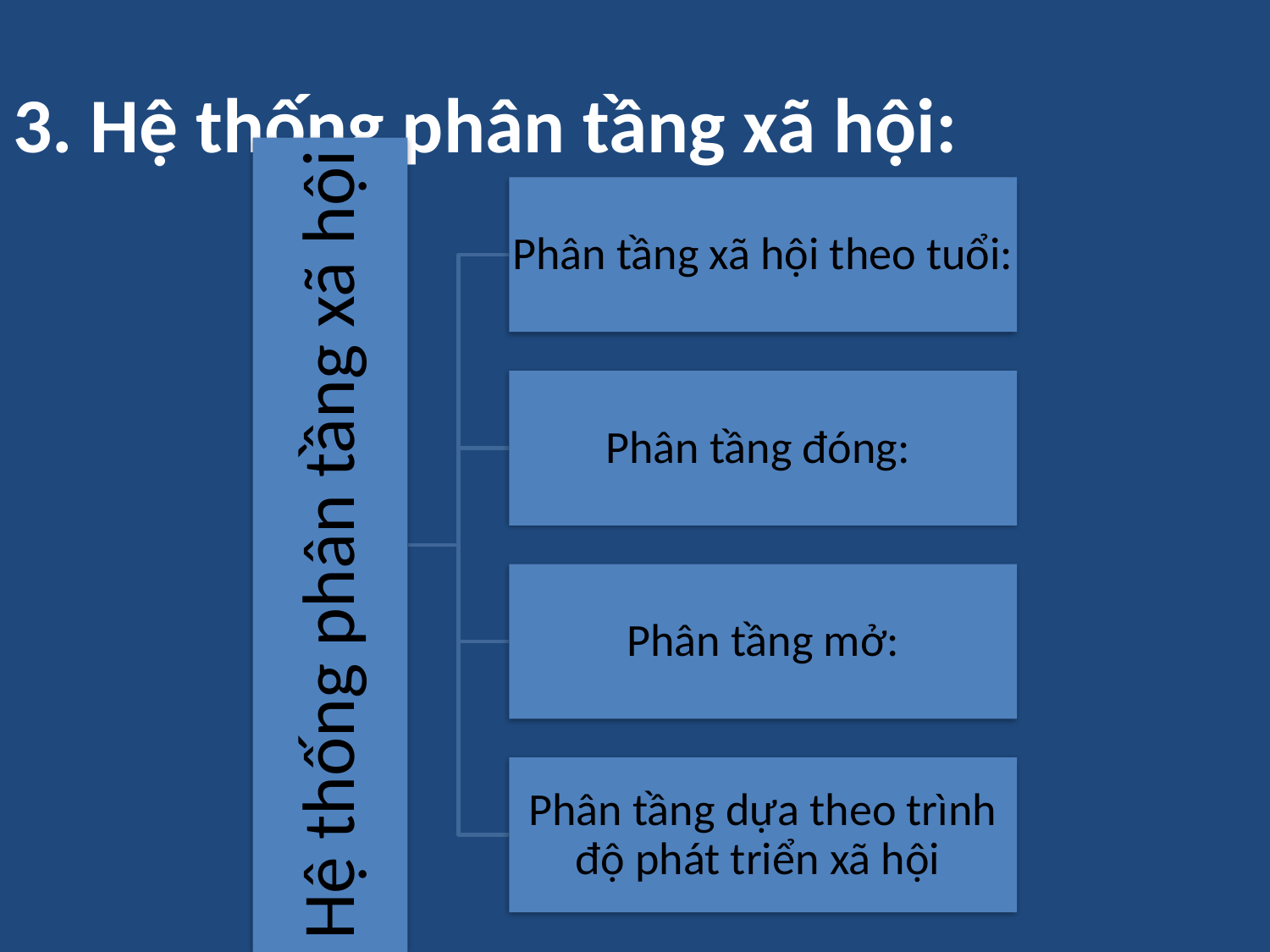

# 3. Hệ thống phân tầng xã hội:

Hệ thống phân tầng xã hội
Phân tầng xã hội theo tuổi:
Phân tầng đóng:
Phân tầng mở:
Phân tầng dựa theo trình độ phát triển xã hội